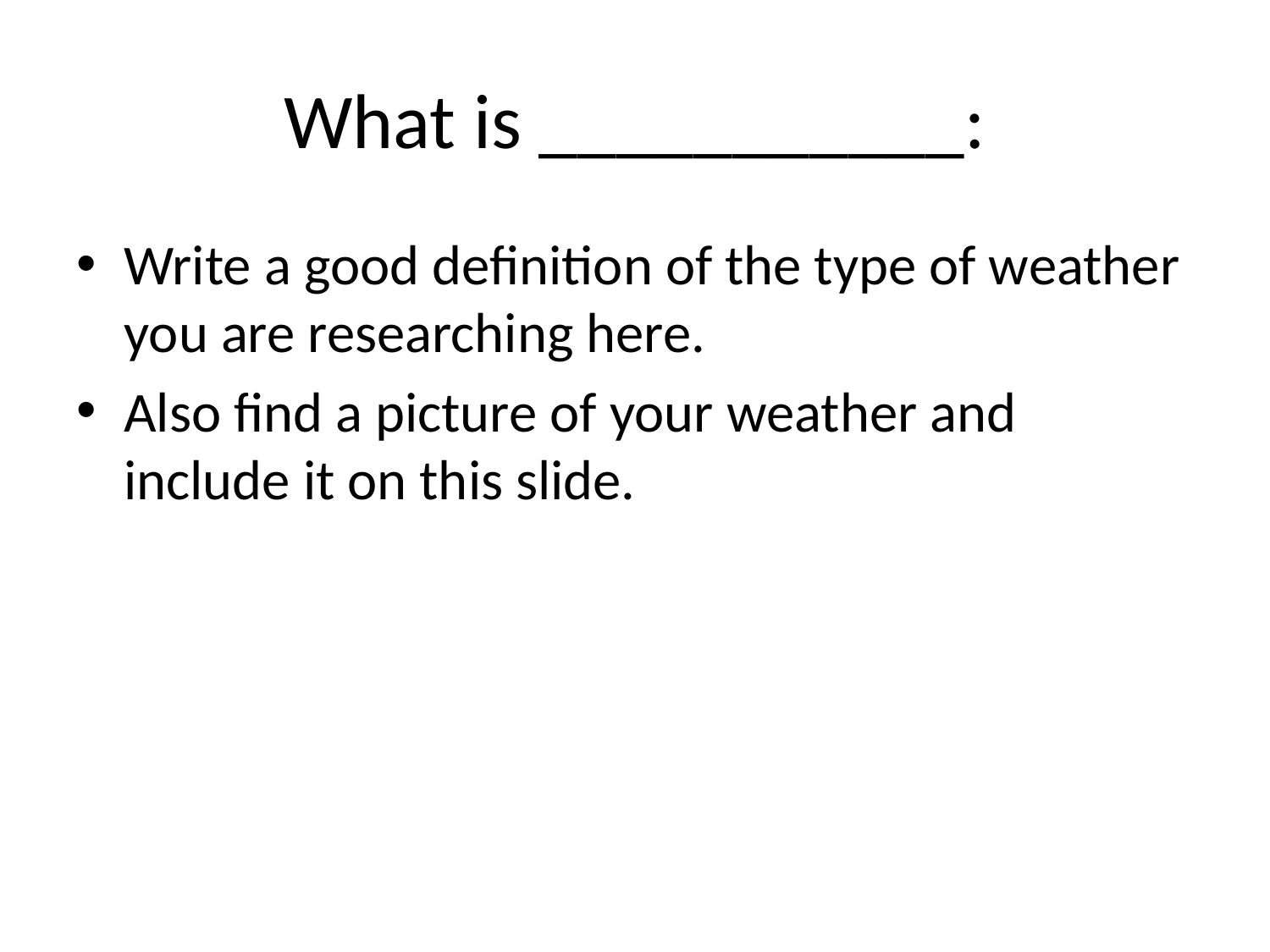

# What is ___________:
Write a good definition of the type of weather you are researching here.
Also find a picture of your weather and include it on this slide.